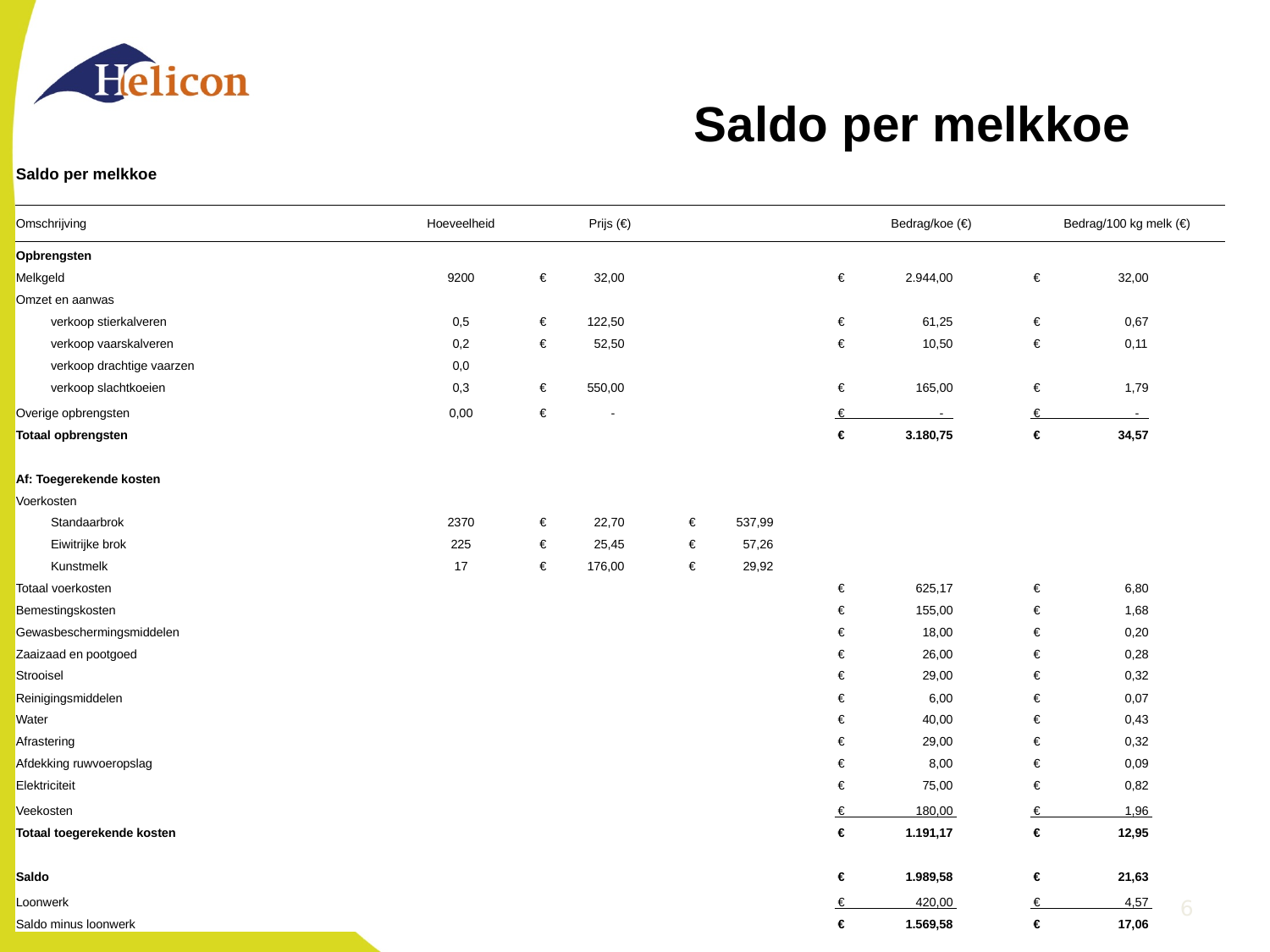

# Saldo per melkkoe
| Saldo per melkkoe |  |  |  |  |  |  |
| --- | --- | --- | --- | --- | --- | --- |
|  |  |  |  |  |  |  |
| Omschrijving |  | Hoeveelheid | Prijs (€) |  | Bedrag/koe (€) | Bedrag/100 kg melk (€) |
| Opbrengsten |  |  |  |  |  |  |
| Melkgeld |  | 9200 | € 32,00 |  | € 2.944,00 | € 32,00 |
| Omzet en aanwas |  |  |  |  |  |  |
|  | verkoop stierkalveren | 0,5 | € 122,50 |  | € 61,25 | € 0,67 |
|  | verkoop vaarskalveren | 0,2 | € 52,50 |  | € 10,50 | € 0,11 |
|  | verkoop drachtige vaarzen | 0,0 |  |  |  |  |
|  | verkoop slachtkoeien | 0,3 | € 550,00 |  | € 165,00 | € 1,79 |
| Overige opbrengsten |  | 0,00 | € - |  | € - | € - |
| Totaal opbrengsten |  |  |  |  | € 3.180,75 | € 34,57 |
|  |  |  |  |  |  |  |
| Af: Toegerekende kosten |  |  |  |  |  |  |
| Voerkosten |  |  |  |  |  |  |
|  | Standaarbrok | 2370 | € 22,70 | € 537,99 |  |  |
|  | Eiwitrijke brok | 225 | € 25,45 | € 57,26 |  |  |
|  | Kunstmelk | 17 | € 176,00 | € 29,92 |  |  |
| Totaal voerkosten |  |  |  |  | € 625,17 | € 6,80 |
| Bemestingskosten |  |  |  |  | € 155,00 | € 1,68 |
| Gewasbeschermingsmiddelen |  |  |  |  | € 18,00 | € 0,20 |
| Zaaizaad en pootgoed |  |  |  |  | € 26,00 | € 0,28 |
| Strooisel |  |  |  |  | € 29,00 | € 0,32 |
| Reinigingsmiddelen |  |  |  |  | € 6,00 | € 0,07 |
| Water |  |  |  |  | € 40,00 | € 0,43 |
| Afrastering |  |  |  |  | € 29,00 | € 0,32 |
| Afdekking ruwvoeropslag |  |  |  |  | € 8,00 | € 0,09 |
| Elektriciteit |  |  |  |  | € 75,00 | € 0,82 |
| Veekosten |  |  |  |  | € 180,00 | € 1,96 |
| Totaal toegerekende kosten |  |  |  |  | € 1.191,17 | € 12,95 |
|  |  |  |  |  |  |  |
| Saldo |  |  |  |  | € 1.989,58 | € 21,63 |
| Loonwerk |  |  |  |  | € 420,00 | € 4,57 |
| Saldo minus loonwerk |  |  |  |  | € 1.569,58 | € 17,06 |
6